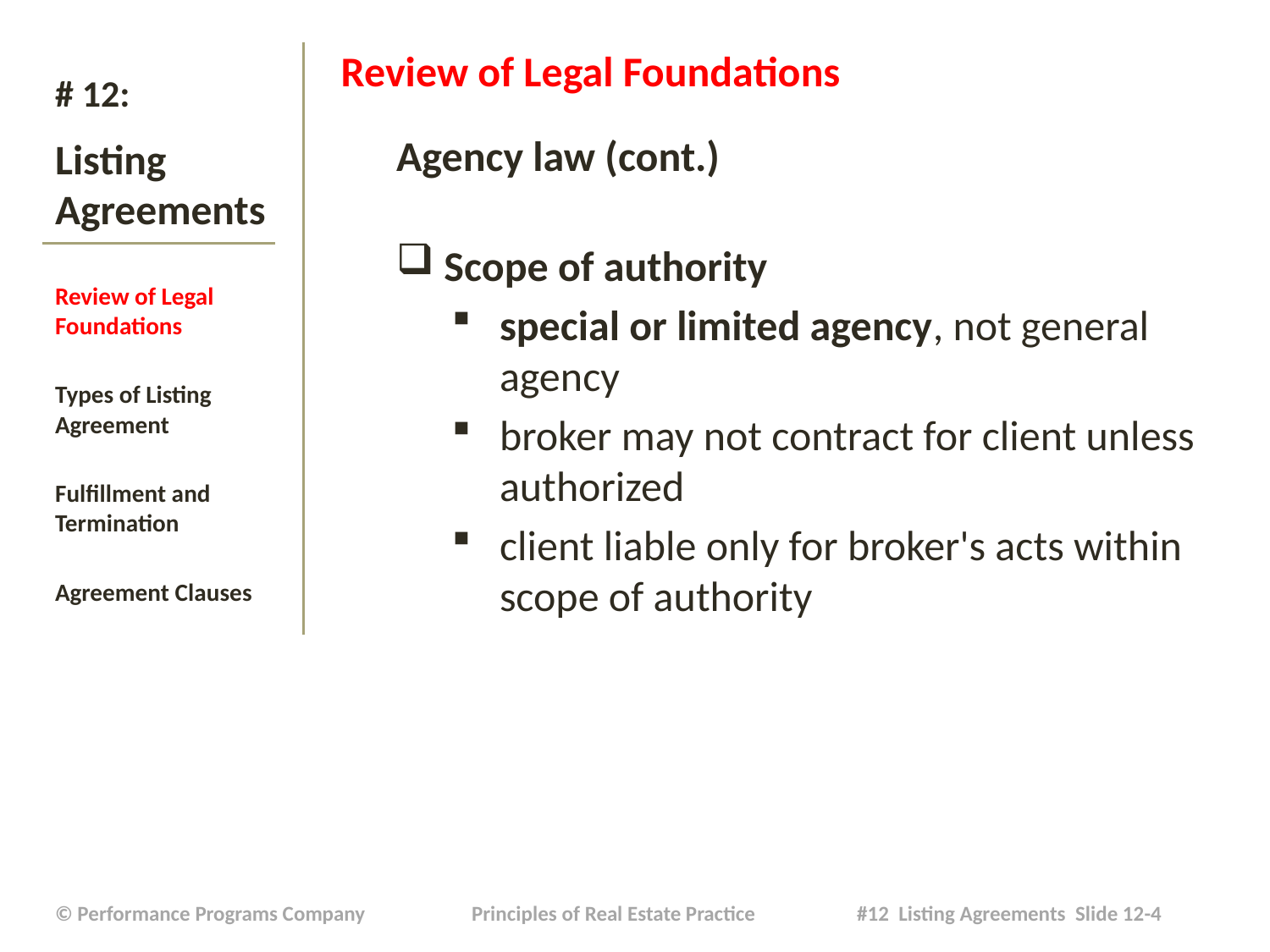

Review of Legal Foundations

Agency law (cont.)
Scope of authority
special or limited agency, not general agency
broker may not contract for client unless authorized
client liable only for broker's acts within scope of authority
# # 12: Listing Agreements

Review of Legal Foundations

Types of Listing Agreement

Fulfillment and Termination

Agreement Clauses

| © Performance Programs Company Principles of Real Estate Practice #12 Listing Agreements Slide 12-4 |
| --- |